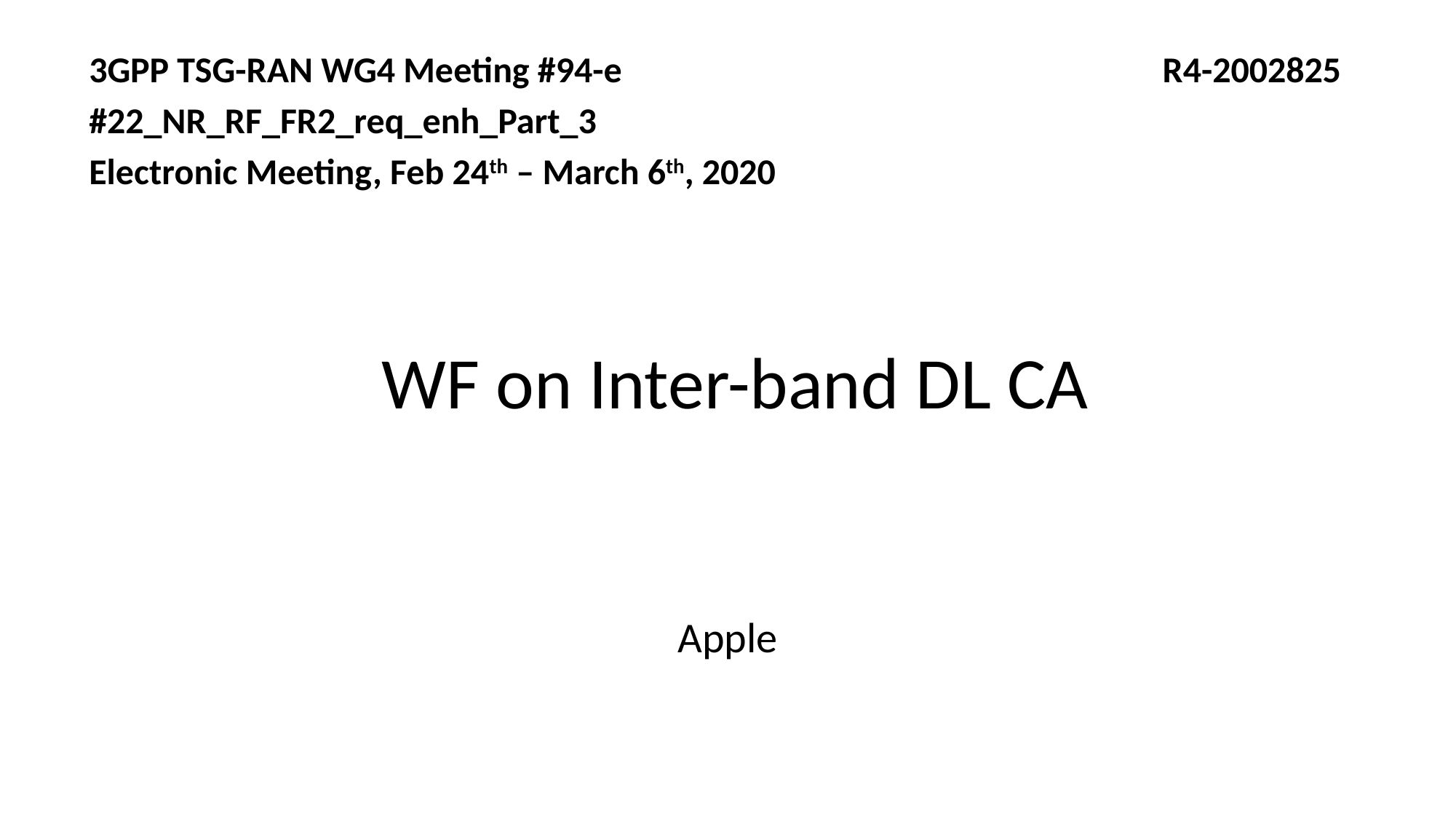

3GPP TSG-RAN WG4 Meeting #94-e                                                                  R4-2002825
#22_NR_RF_FR2_req_enh_Part_3
Electronic Meeting, Feb 24th – March 6th, 2020
# WF on Inter-band DL CA
Apple